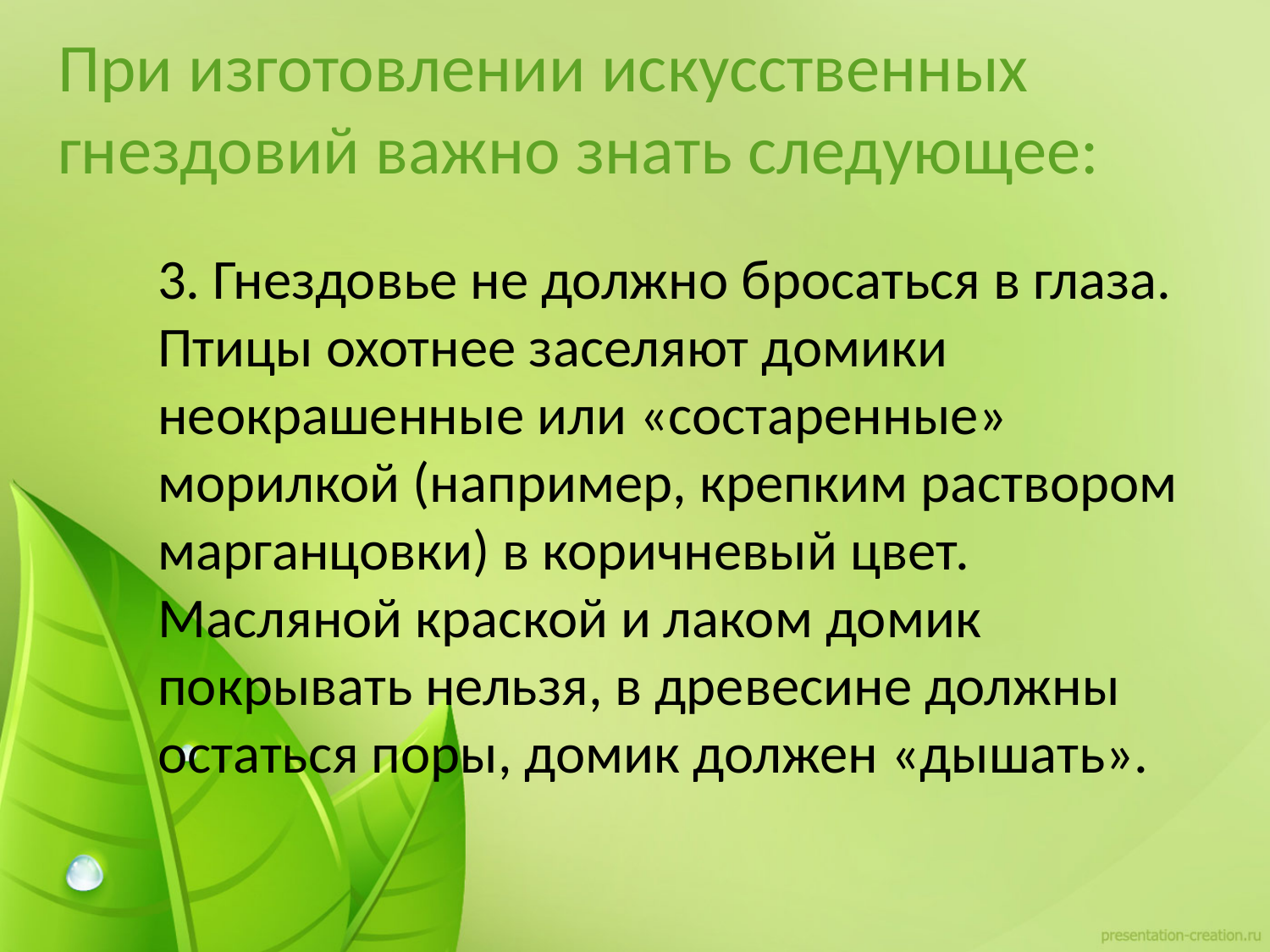

# При изготовлении искусственных гнездовий важно знать следующее:
3. Гнездовье не должно бросаться в глаза. Птицы охотнее заселяют домики неокрашенные или «состаренные» морилкой (например, крепким раствором марганцовки) в коричневый цвет. Масляной краской и лаком домик покрывать нельзя, в древесине должны остаться поры, домик должен «дышать».